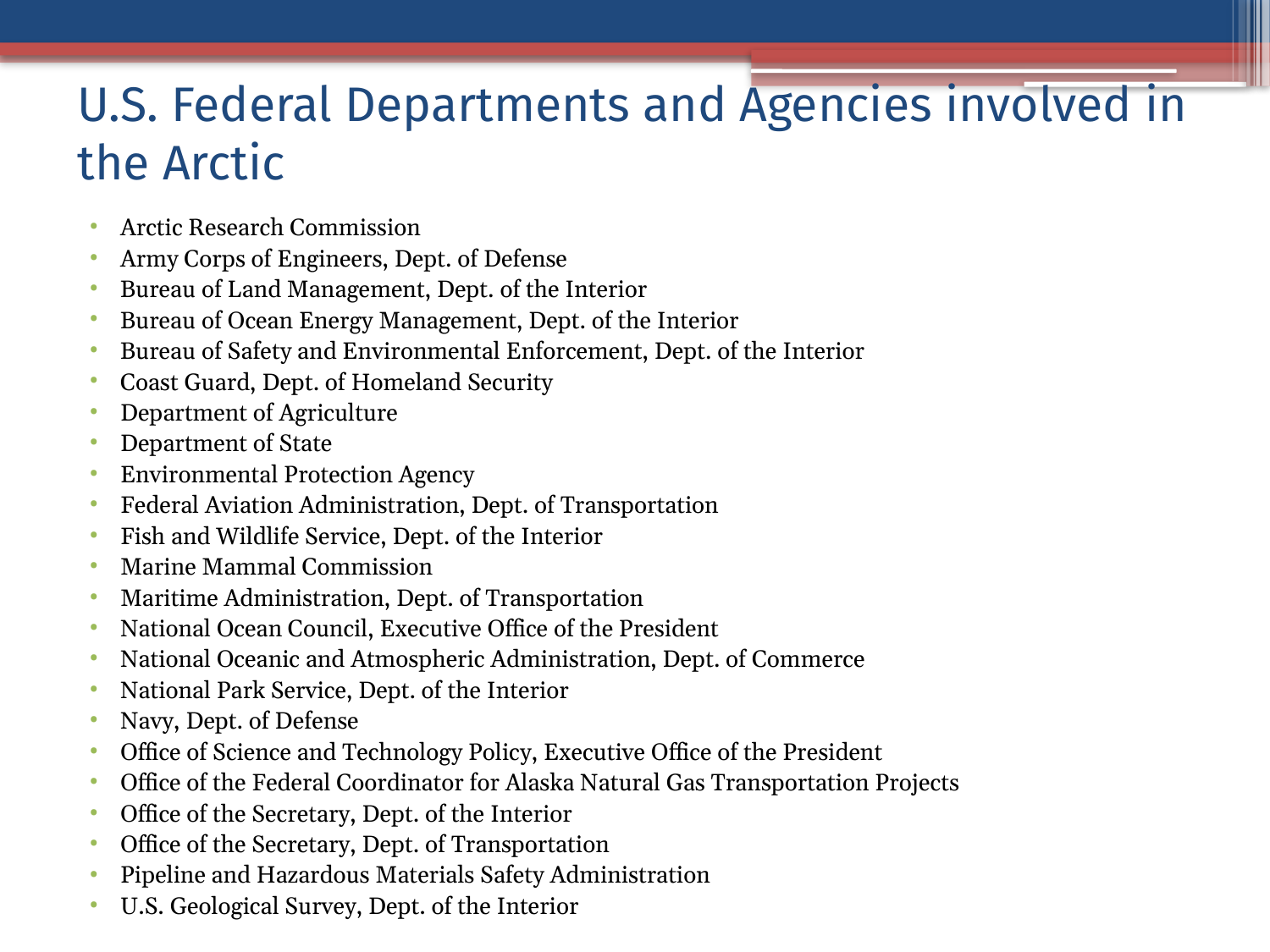

# U.S. Federal Departments and Agencies involved in the Arctic
Arctic Research Commission
Army Corps of Engineers, Dept. of Defense
Bureau of Land Management, Dept. of the Interior
Bureau of Ocean Energy Management, Dept. of the Interior
Bureau of Safety and Environmental Enforcement, Dept. of the Interior
Coast Guard, Dept. of Homeland Security
Department of Agriculture
Department of State
Environmental Protection Agency
Federal Aviation Administration, Dept. of Transportation
Fish and Wildlife Service, Dept. of the Interior
Marine Mammal Commission
Maritime Administration, Dept. of Transportation
National Ocean Council, Executive Office of the President
National Oceanic and Atmospheric Administration, Dept. of Commerce
National Park Service, Dept. of the Interior
Navy, Dept. of Defense
Office of Science and Technology Policy, Executive Office of the President
Office of the Federal Coordinator for Alaska Natural Gas Transportation Projects
Office of the Secretary, Dept. of the Interior
Office of the Secretary, Dept. of Transportation
Pipeline and Hazardous Materials Safety Administration
U.S. Geological Survey, Dept. of the Interior